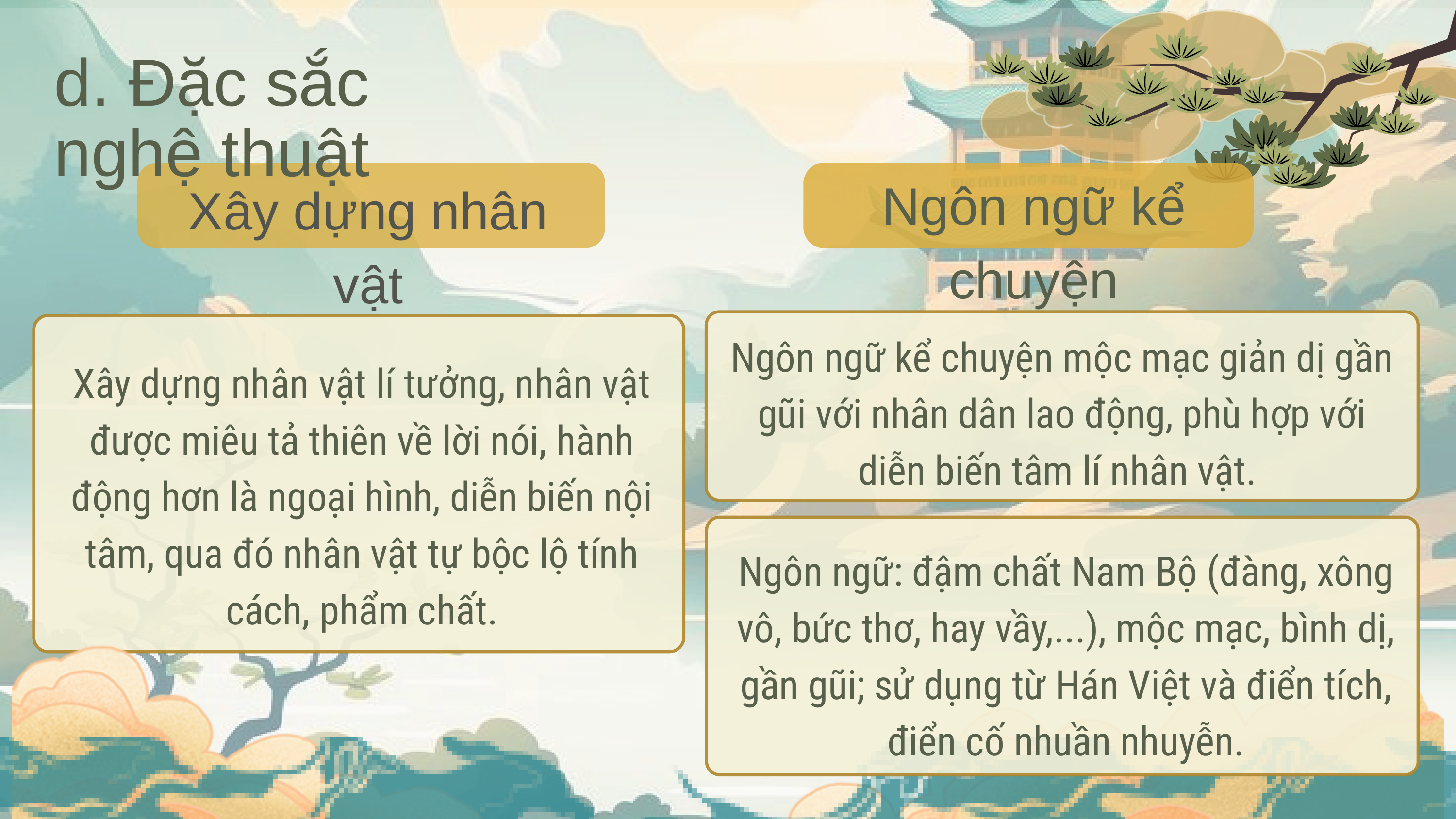

d. Đặc sắc nghệ thuật
Ngôn ngữ kể chuyện

Xây dựng nhân vật

Ngôn ngữ kể chuyện mộc mạc giản dị gần gũi với nhân dân lao động, phù hợp với diễn biến tâm lí nhân vật.
Xây dựng nhân vật lí tưởng, nhân vật được miêu tả thiên về lời nói, hành động hơn là ngoại hình, diễn biến nội tâm, qua đó nhân vật tự bộc lộ tính cách, phẩm chất.

Ngôn ngữ: đậm chất Nam Bộ (đàng, xông vô, bức thơ, hay vầy,...), mộc mạc, bình dị, gần gũi; sử dụng từ Hán Việt và điển tích, điển cố nhuần nhuyễn.